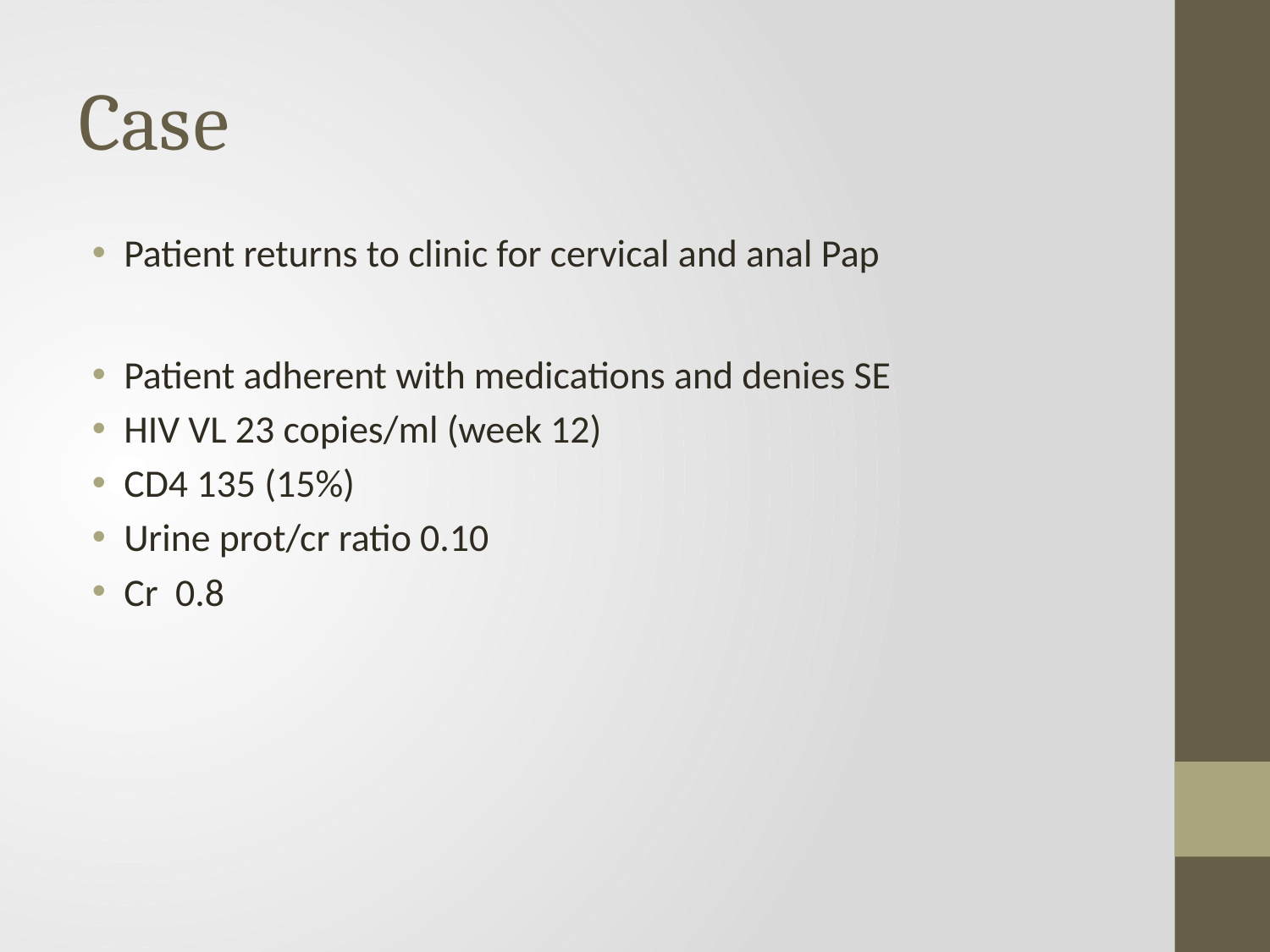

# Case
Patient returns to clinic for cervical and anal Pap

Patient adherent with medications and denies SE
HIV VL 23 copies/ml (week 12)
CD4 135 (15%)
Urine prot/cr ratio 0.10
Cr  0.8